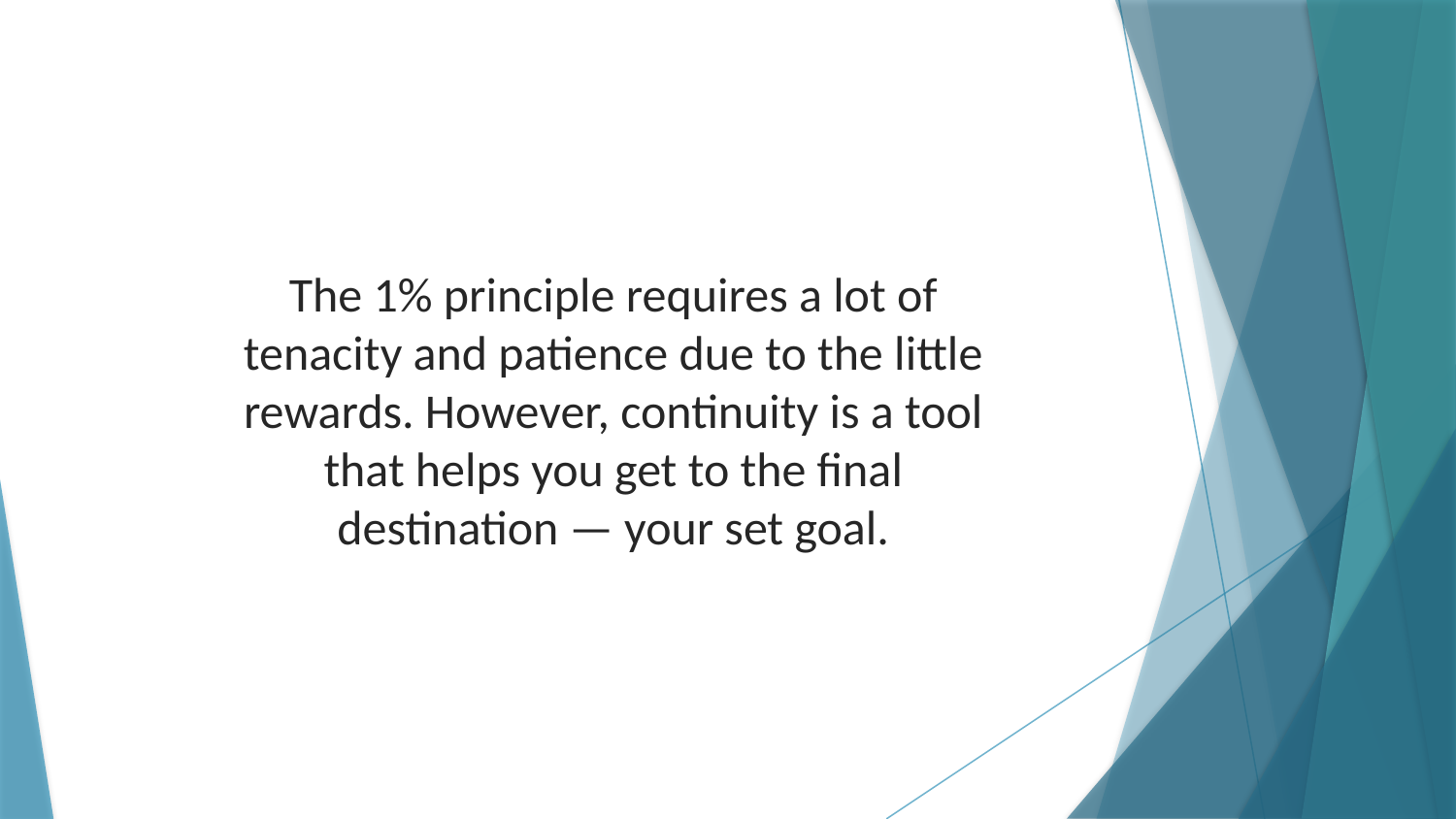

The 1% principle requires a lot of tenacity and patience due to the little rewards. However, continuity is a tool that helps you get to the final destination — your set goal.